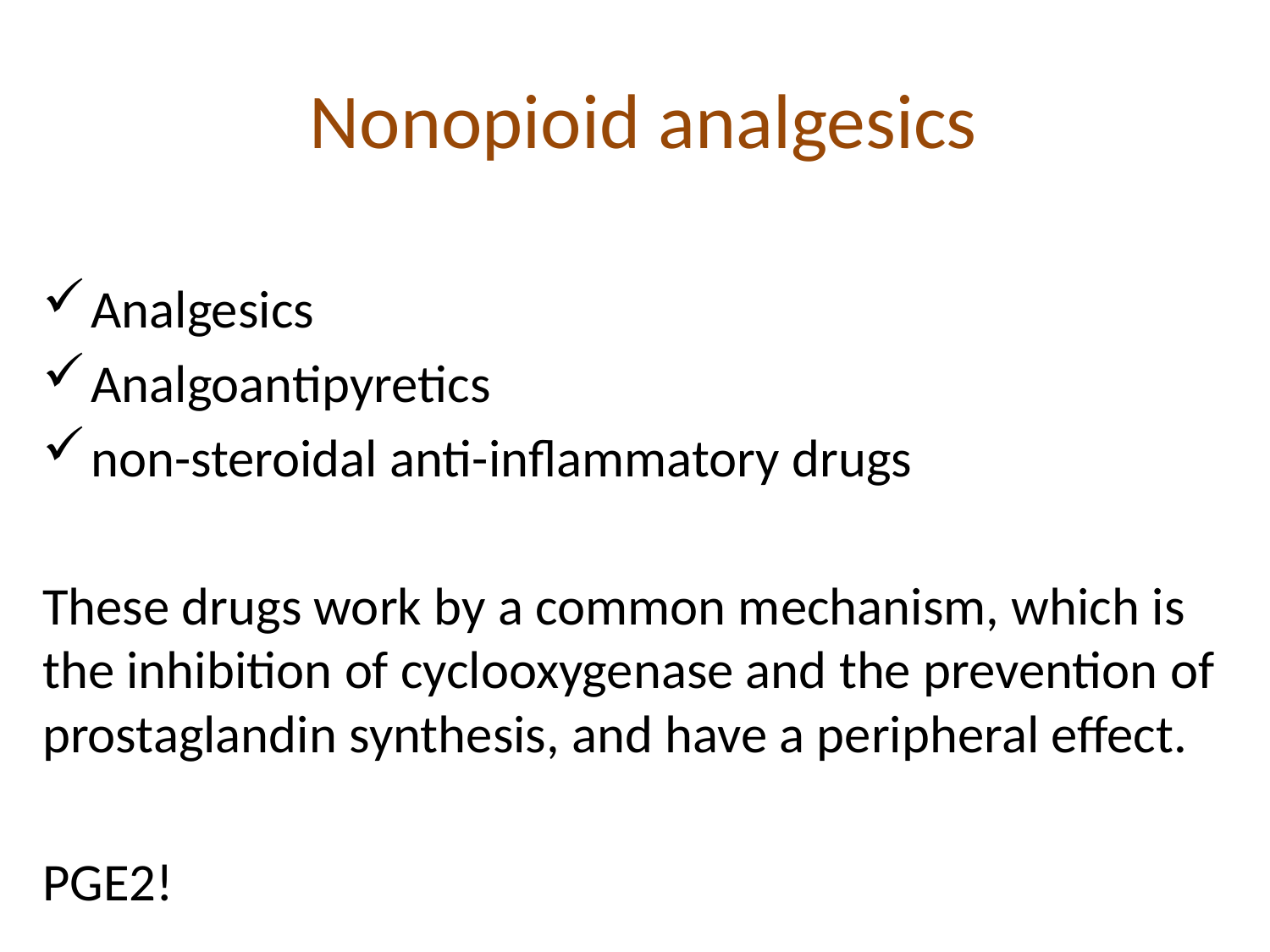

# Nonopioid analgesics
Analgesics
Analgoantipyretics
non-steroidal anti-inflammatory drugs

These drugs work by a common mechanism, which is the inhibition of cyclooxygenase and the prevention of prostaglandin synthesis, and have a peripheral effect.

PGE2!